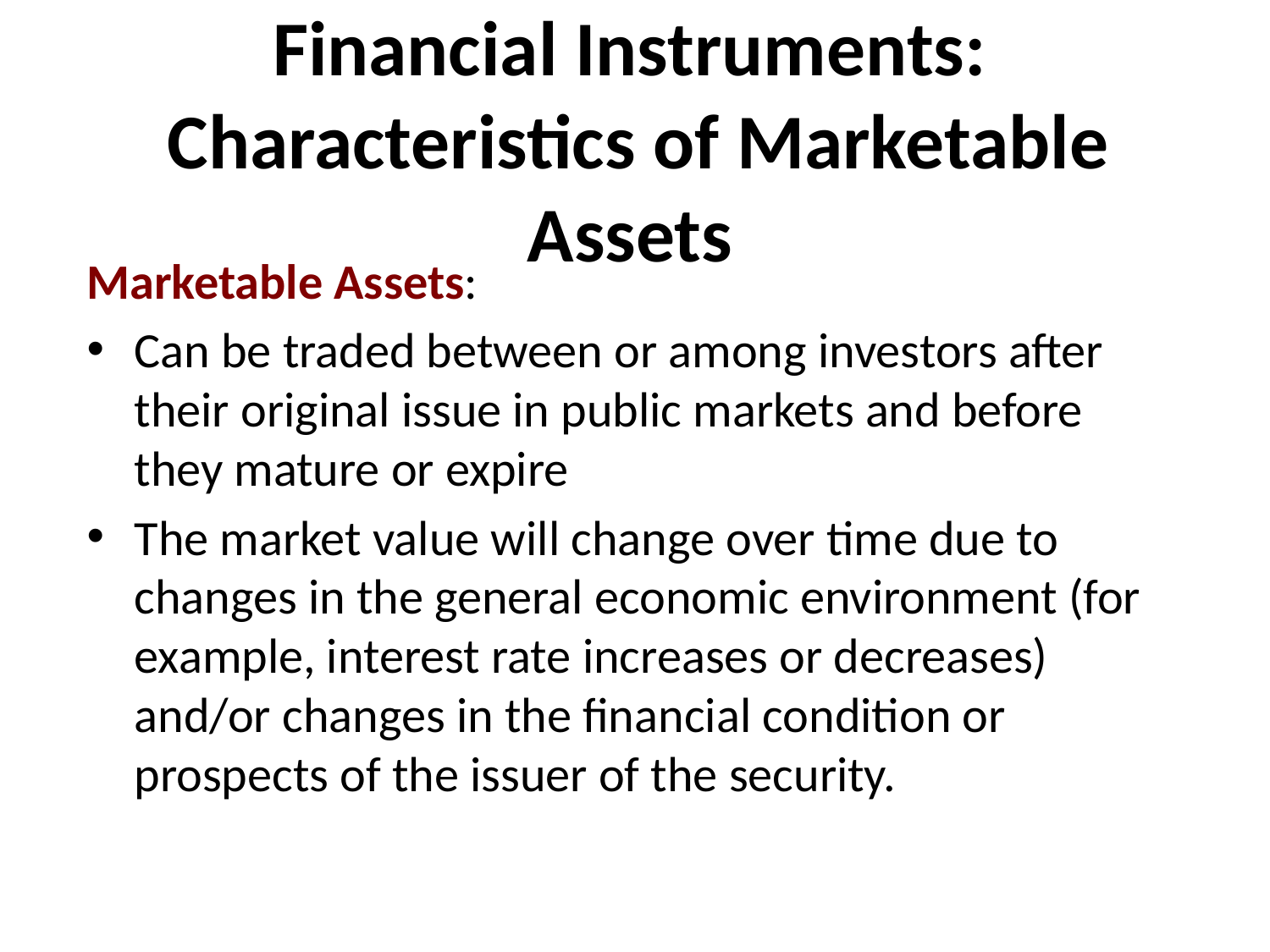

# Financial Instruments: Characteristics of Marketable Assets
Marketable Assets:
Can be traded between or among investors after their original issue in public markets and before they mature or expire
The market value will change over time due to changes in the general economic environment (for example, interest rate increases or decreases) and/or changes in the financial condition or prospects of the issuer of the security.

Booth/Cleary Introduction to Corporate Finance, Second Edition
24